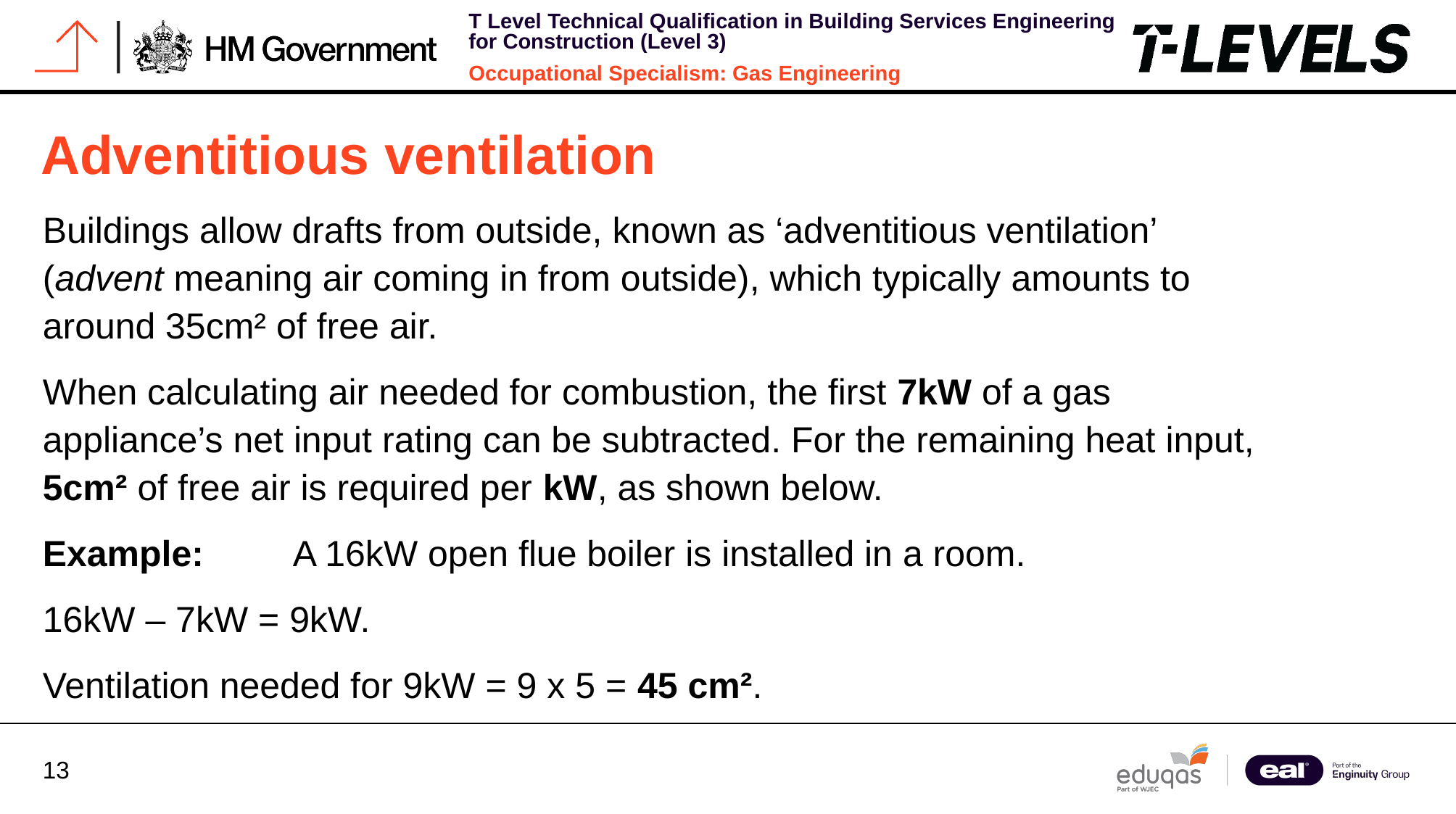

# Adventitious ventilation
Buildings allow drafts from outside, known as ‘adventitious ventilation’ (advent meaning air coming in from outside), which typically amounts to around 35cm² of free air.
When calculating air needed for combustion, the first 7kW of a gas appliance’s net input rating can be subtracted. For the remaining heat input, 5cm² of free air is required per kW, as shown below.
Example:         A 16kW open flue boiler is installed in a room.
16kW – 7kW = 9kW.
Ventilation needed for 9kW = 9 x 5 = 45 cm².